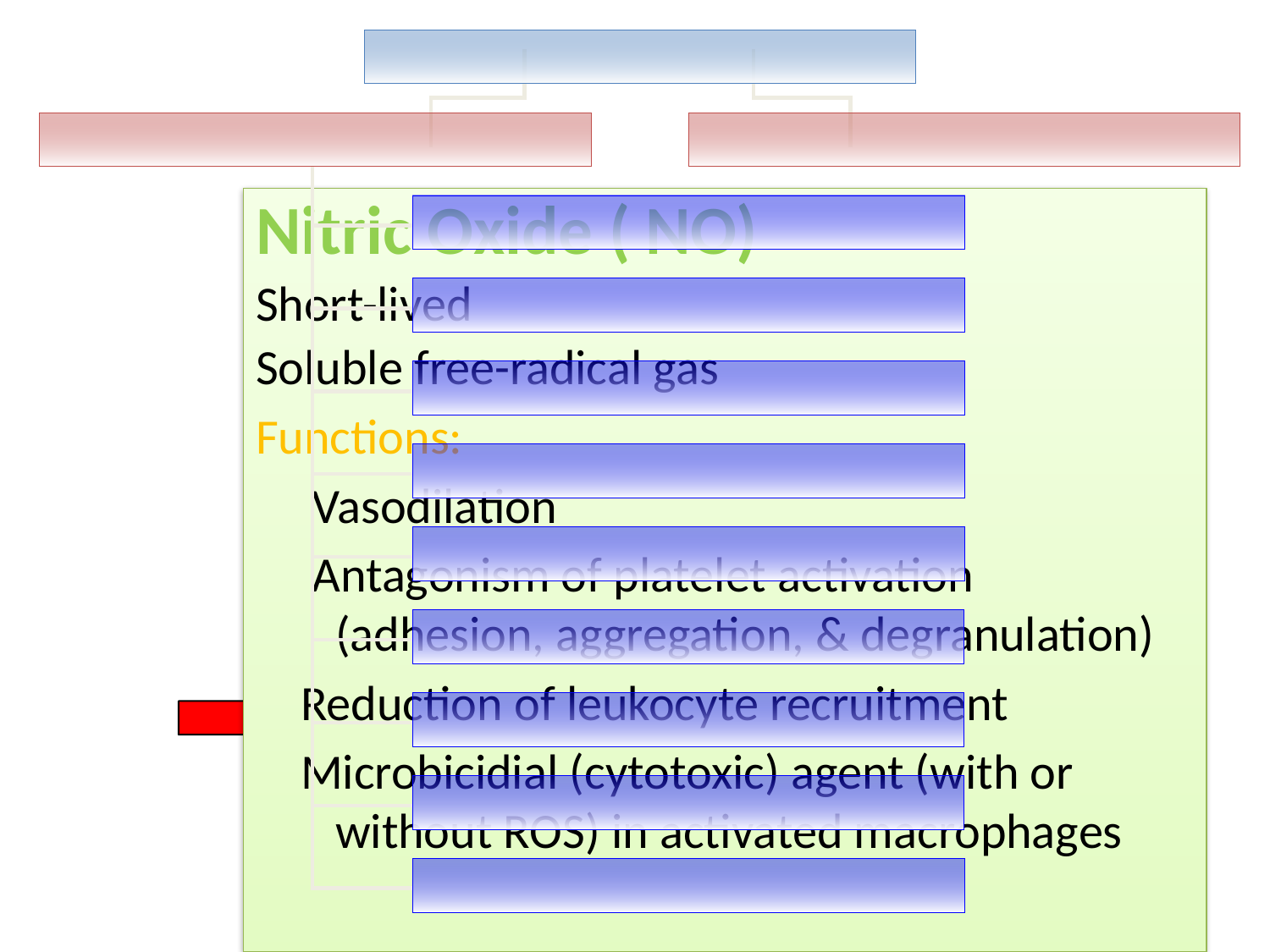

Nitric Oxide ( NO)
Short-lived
Soluble free-radical gas
Functions:
     Vasodilation
     Antagonism of platelet activation (adhesion, aggregation, & degranulation)
    Reduction of leukocyte recruitment
    Microbicidial (cytotoxic) agent (with or without ROS) in activated macrophages